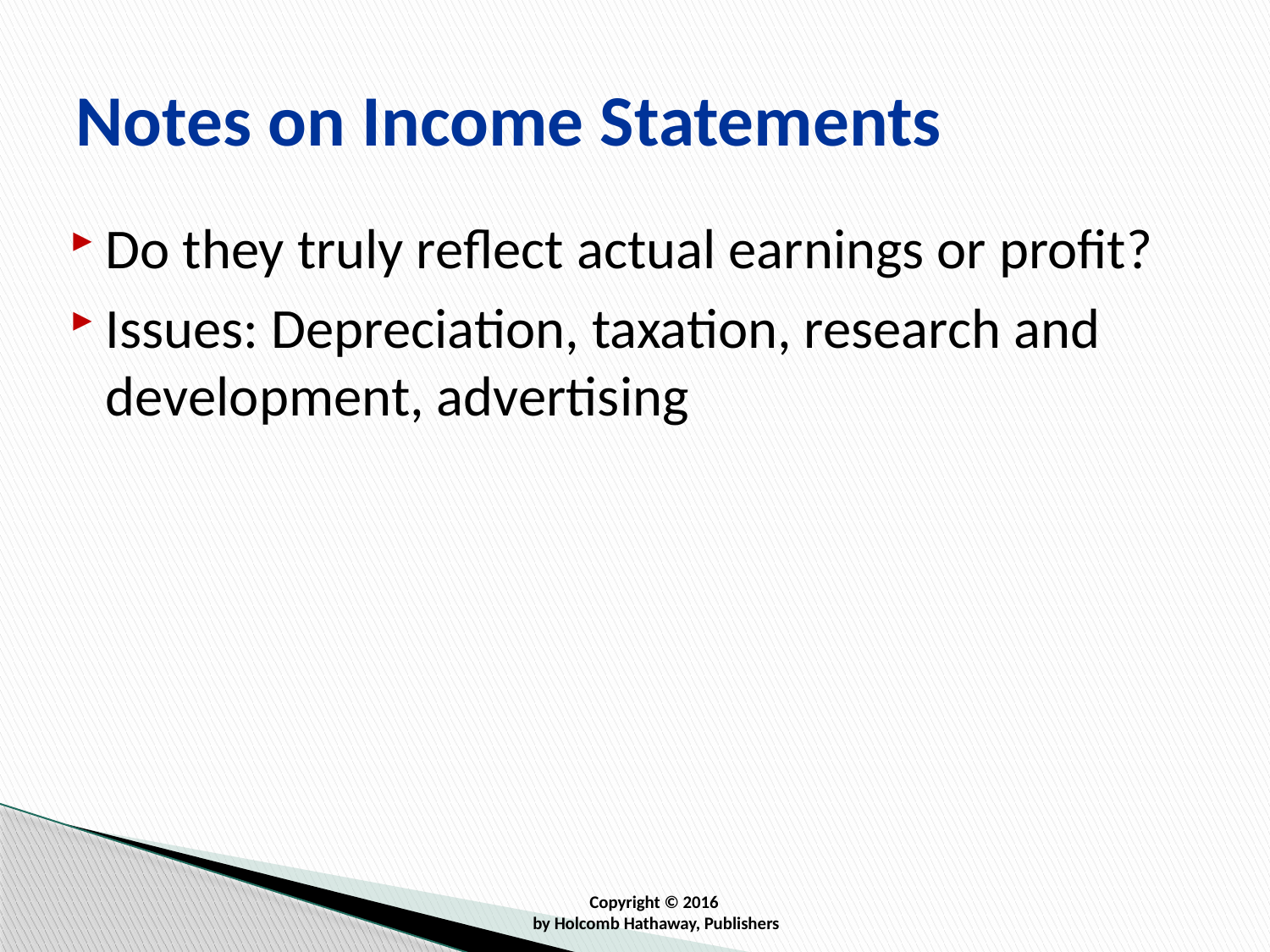

# Notes on Income Statements
Do they truly reflect actual earnings or profit?
Issues: Depreciation, taxation, research and development, advertising
Copyright © 2016
by Holcomb Hathaway, Publishers